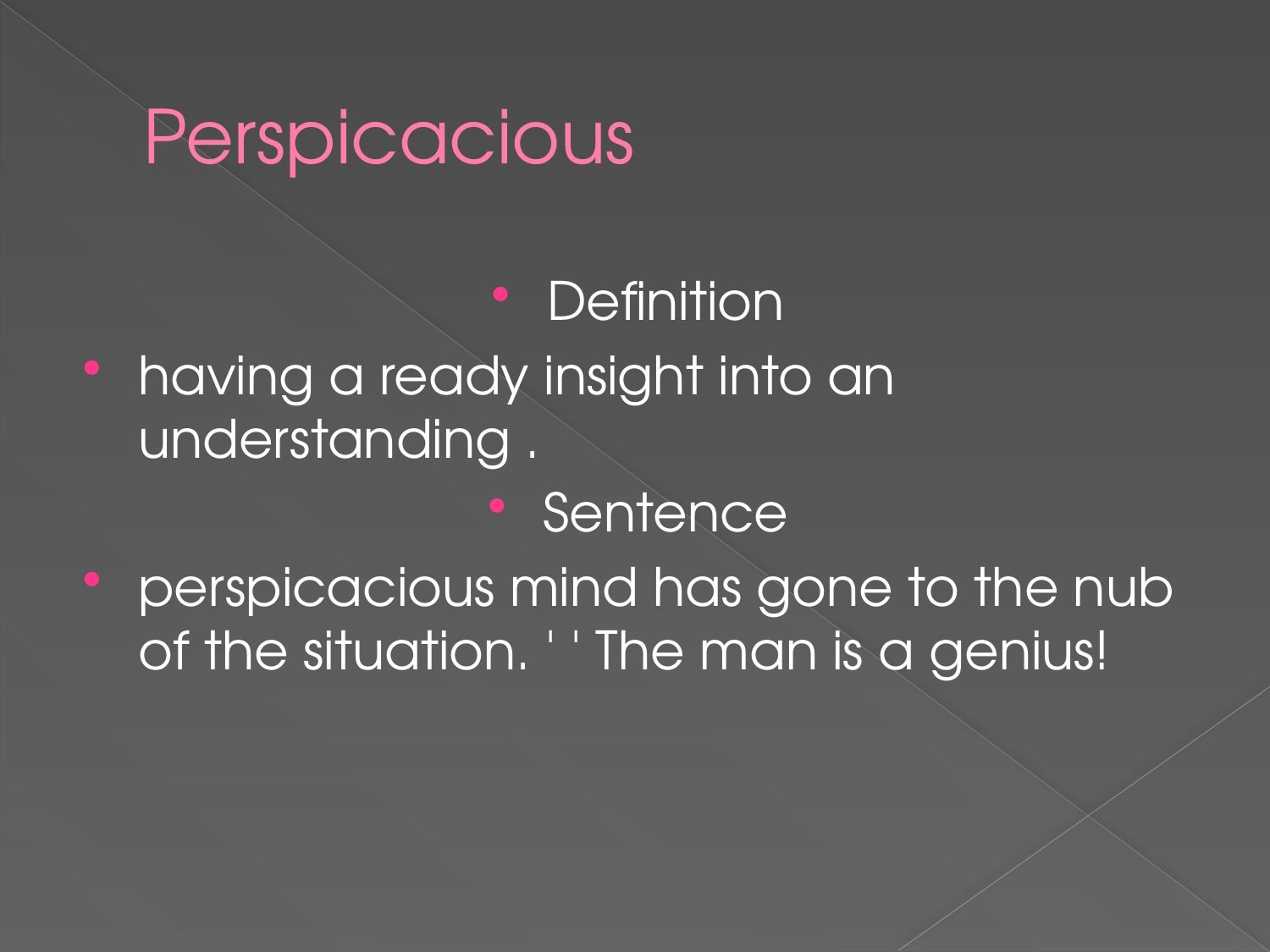

# Perspicacious
Definition
having a ready insight into an understanding .
Sentence
perspicacious mind has gone to the nub of the situation. ' ' The man is a genius!